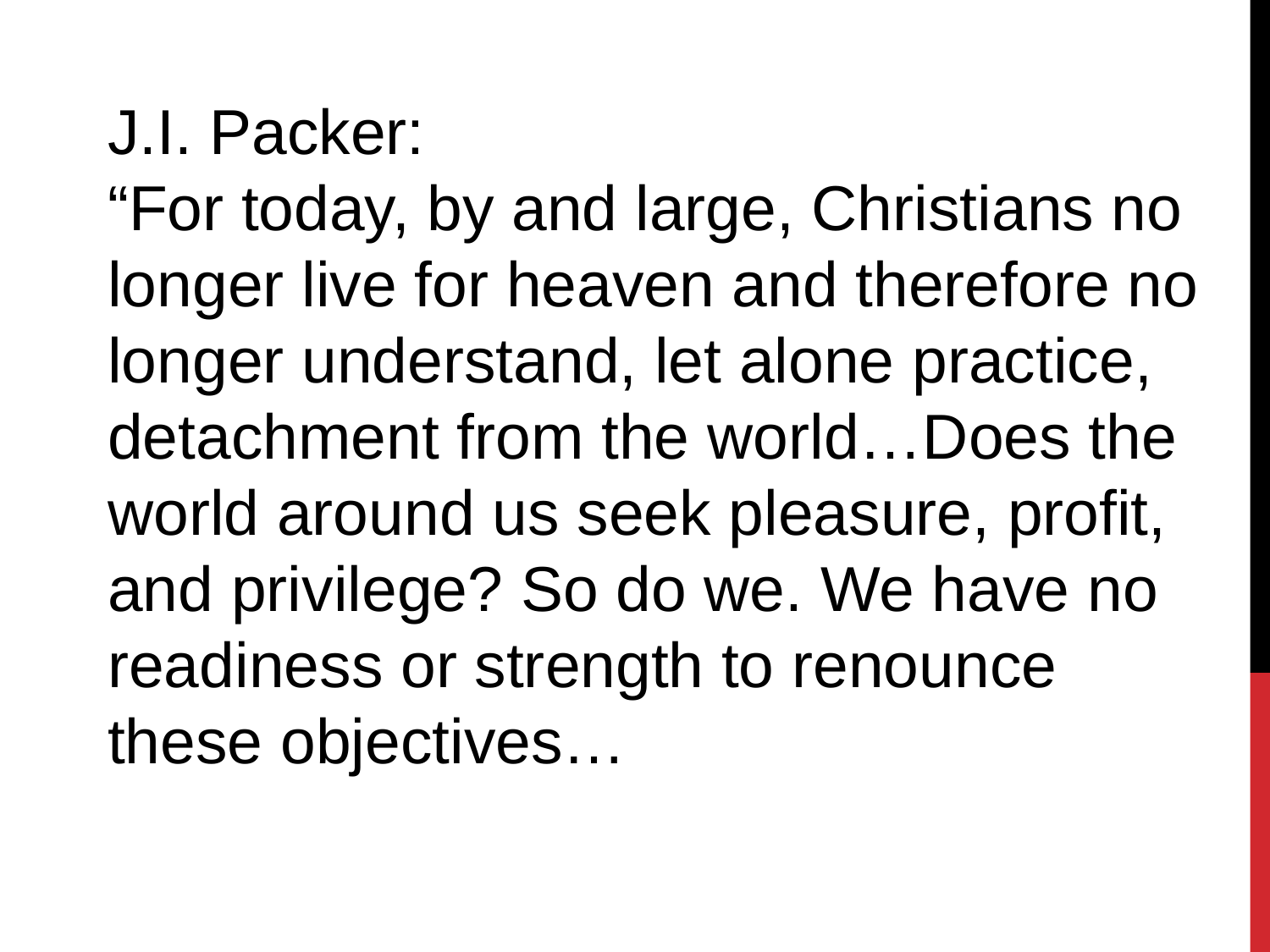

J.I. Packer:
“For today, by and large, Christians no longer live for heaven and therefore no longer understand, let alone practice, detach­ment from the world…Does the world around us seek pleasure, profit, and privilege? So do we. We have no readiness or strength to renounce these objectives…